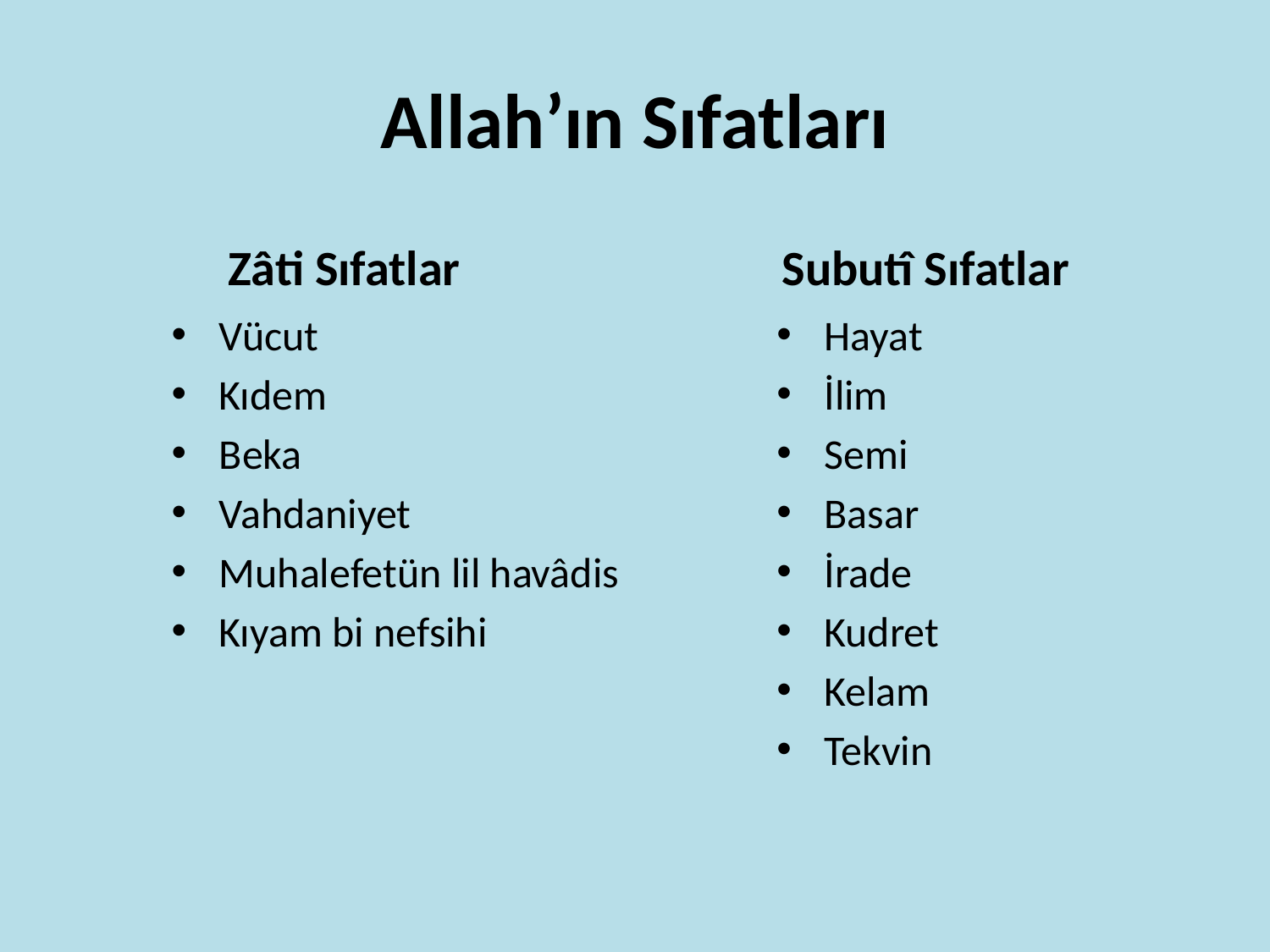

# Allah’ın Sıfatları
Zâti Sıfatlar
Subutî Sıfatlar
Vücut
Kıdem
Beka
Vahdaniyet
Muhalefetün lil havâdis
Kıyam bi nefsihi
Hayat
İlim
Semi
Basar
İrade
Kudret
Kelam
Tekvin